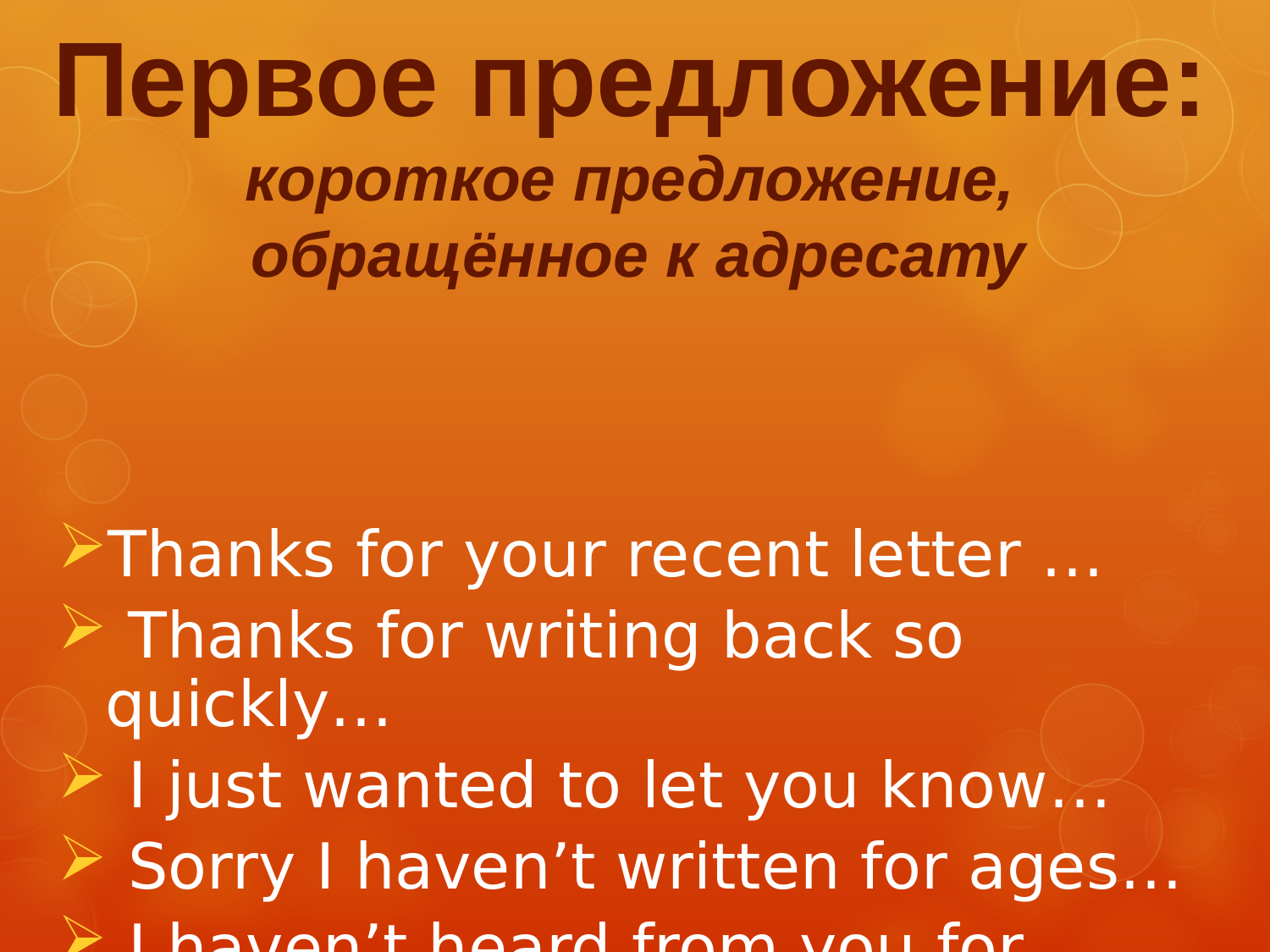

# Первое предложение: короткое предложение, обращённое к адресату
Thanks for your recent letter …
 Thanks for writing back so quickly…
 I just wanted to let you know…
 Sorry I haven’t written for ages…
 I haven’t heard from you for some time…